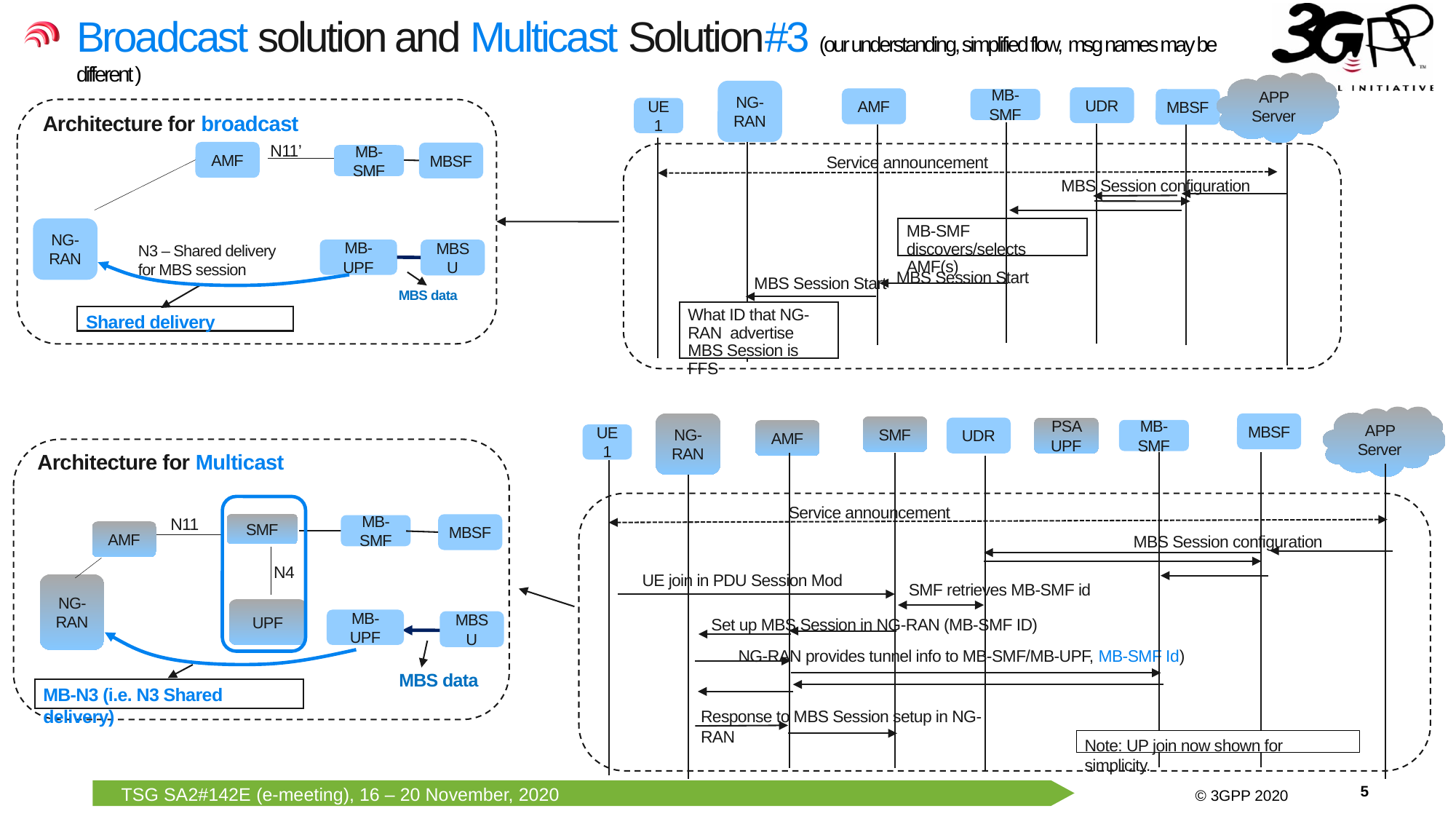

Broadcast solution and Multicast Solution#3 (our understanding, simplified flow,  msg names may be different )
APP Server
NG-RAN
UDR
AMF
MB-SMF
MBSF
UE1

Architecture for broadcast
N11’
AMF
MBSF

MB-SMF
Service announcement
MBS Session configuration
MB-SMF discovers/selects AMF(s)
NG-RAN
N3 – Shared delivery for MBS session
MB-UPF
MBSU

MBS Session Start
MBS Session Start
MBS data
What ID that NG-RAN  advertise MBS Session is FFS
Shared delivery
APP Server
NG-RAN
MBSF
SMF
UDR
PSA UPF
MB-SMF
AMF
UE1

Architecture for Multicast

Service announcement
N11
SMF
MBSF
MB-SMF
AMF
MBS Session configuration
N4
UE join in PDU Session Mod
NG-RAN
SMF retrieves MB-SMF id

UPF
MB-UPF
Set up MBS Session in NG-RAN (MB-SMF ID)
MBSU

NG-RAN provides tunnel info to MB-SMF/MB-UPF, MB-SMF Id)
MBS data
MB-N3 (i.e. N3 Shared delivery)
Response to MBS Session setup in NG-RAN
Note: UP join now shown for simplicity.